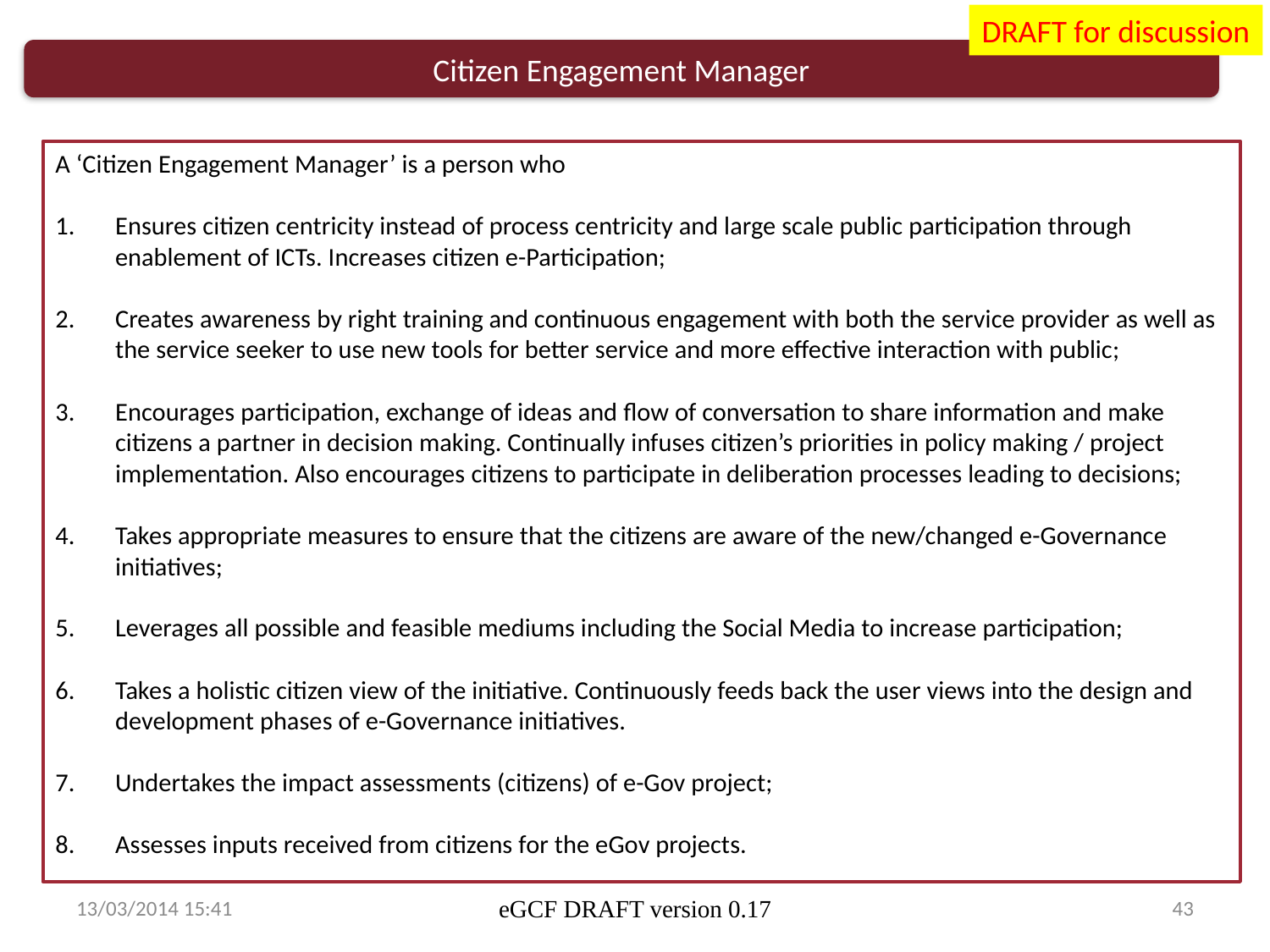

DRAFT for discussion
Citizen Engagement Manager
A ‘Citizen Engagement Manager’ is a person who

Ensures citizen centricity instead of process centricity and large scale public participation through enablement of ICTs. Increases citizen e-Participation;

Creates awareness by right training and continuous engagement with both the service provider as well as the service seeker to use new tools for better service and more effective interaction with public;

Encourages participation, exchange of ideas and flow of conversation to share information and make citizens a partner in decision making. Continually infuses citizen’s priorities in policy making / project implementation. Also encourages citizens to participate in deliberation processes leading to decisions;

Takes appropriate measures to ensure that the citizens are aware of the new/changed e-Governance initiatives;

Leverages all possible and feasible mediums including the Social Media to increase participation;

Takes a holistic citizen view of the initiative. Continuously feeds back the user views into the design and development phases of e-Governance initiatives.

Undertakes the impact assessments (citizens) of e-Gov project;

Assesses inputs received from citizens for the eGov projects.
13/03/2014 15:41
eGCF DRAFT version 0.17
43